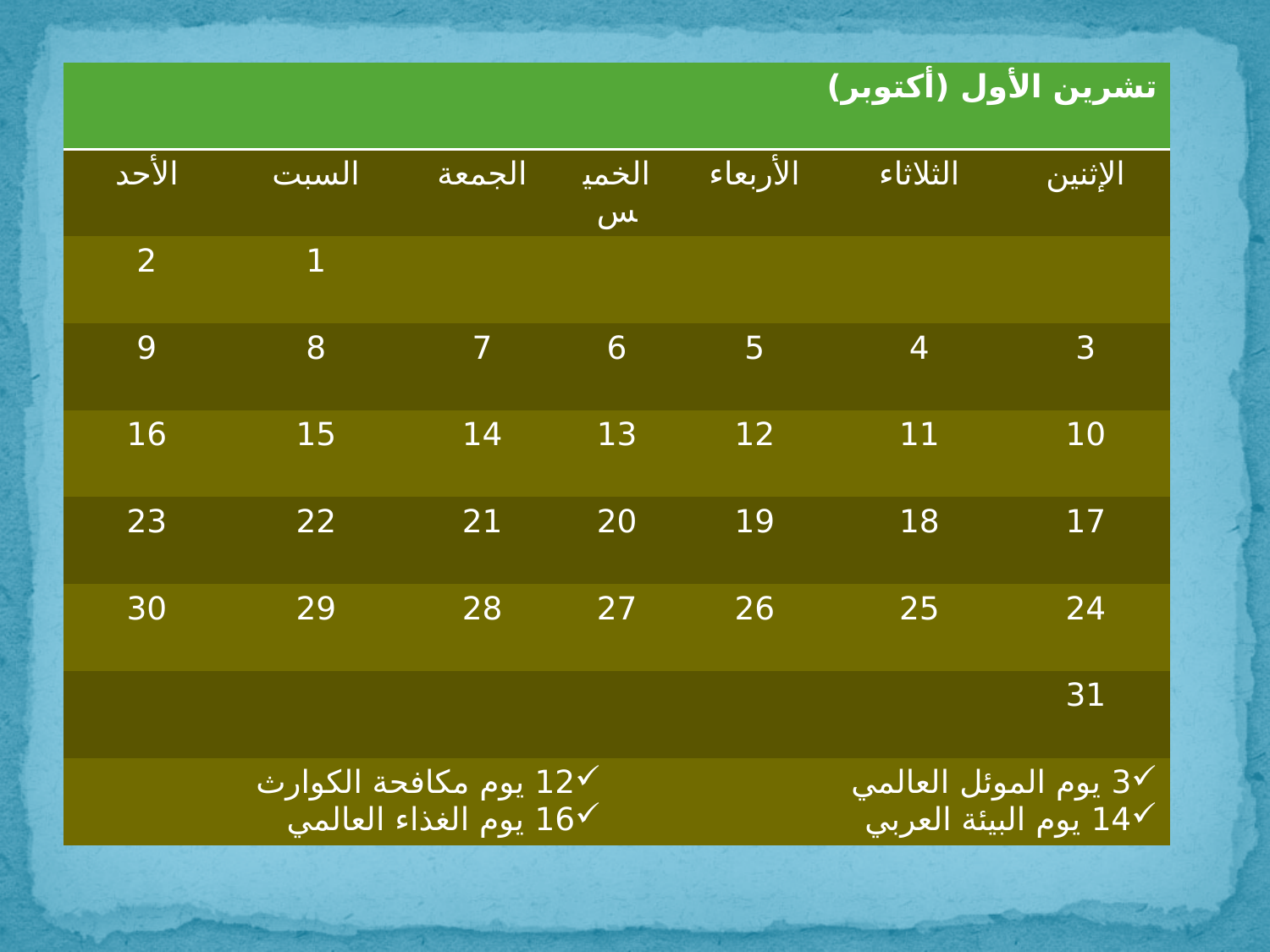

| تشرين الأول (أكتوبر) |  |  |  |  |  |  |  |
| --- | --- | --- | --- | --- | --- | --- | --- |
| الأحد | السبت | الجمعة | الخميس |  | الأربعاء | الثلاثاء | الإثنين |
| 2 | 1 |  |  |  |  |  |  |
| 9 | 8 | 7 | 6 |  | 5 | 4 | 3 |
| 16 | 15 | 14 | 13 |  | 12 | 11 | 10 |
| 23 | 22 | 21 | 20 |  | 19 | 18 | 17 |
| 30 | 29 | 28 | 27 |  | 26 | 25 | 24 |
|  |  |  |  |  |  |  | 31 |
| 12 يوم مكافحة الكوارث 16 يوم الغذاء العالمي |  |  |  | 3 يوم الموئل العالمي 14 يوم البيئة العربي |  |  |  |